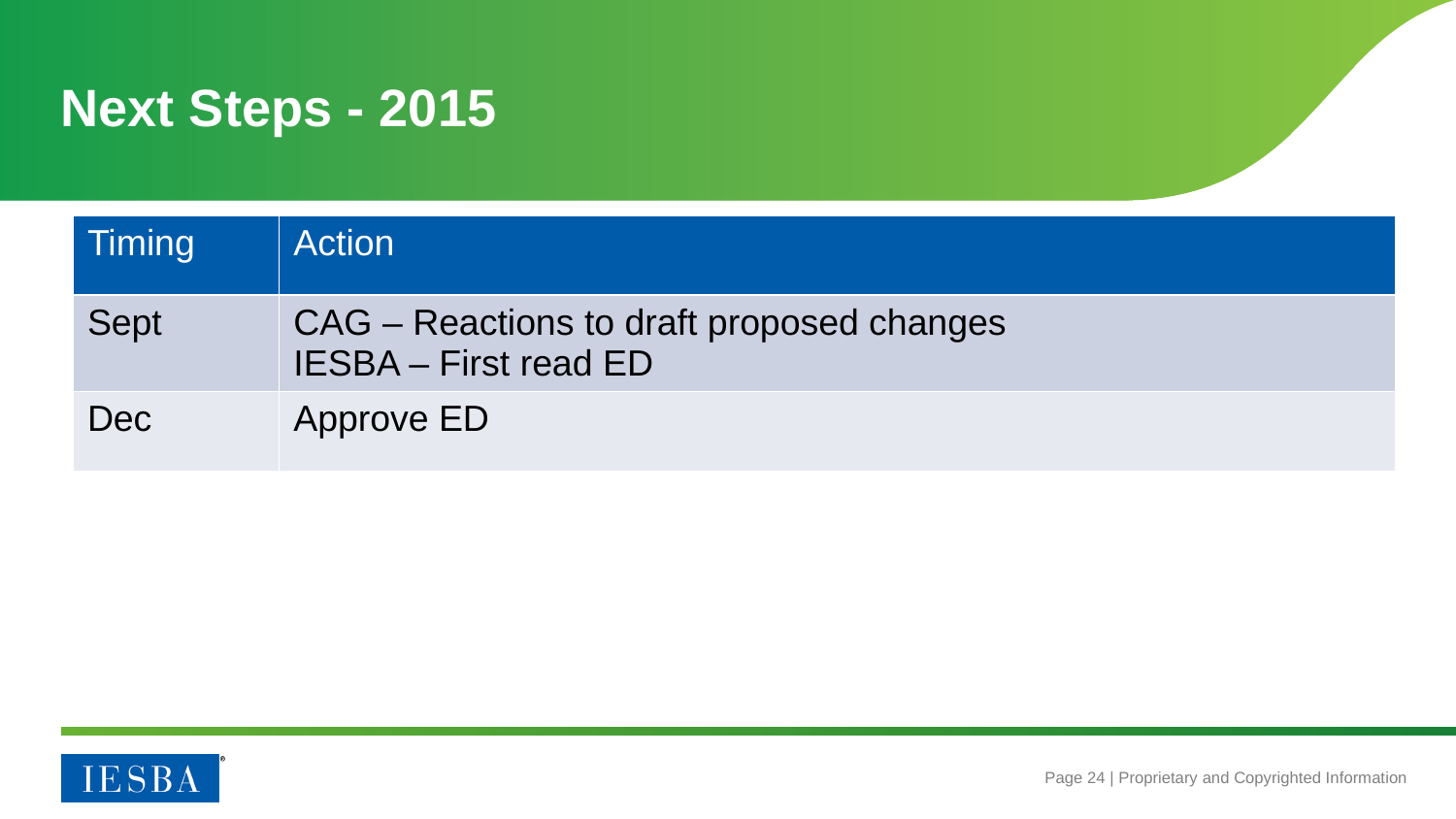

# Next Steps - 2015
| Timing | Action |
| --- | --- |
| Sept | CAG – Reactions to draft proposed changes IESBA – First read ED |
| Dec | Approve ED |